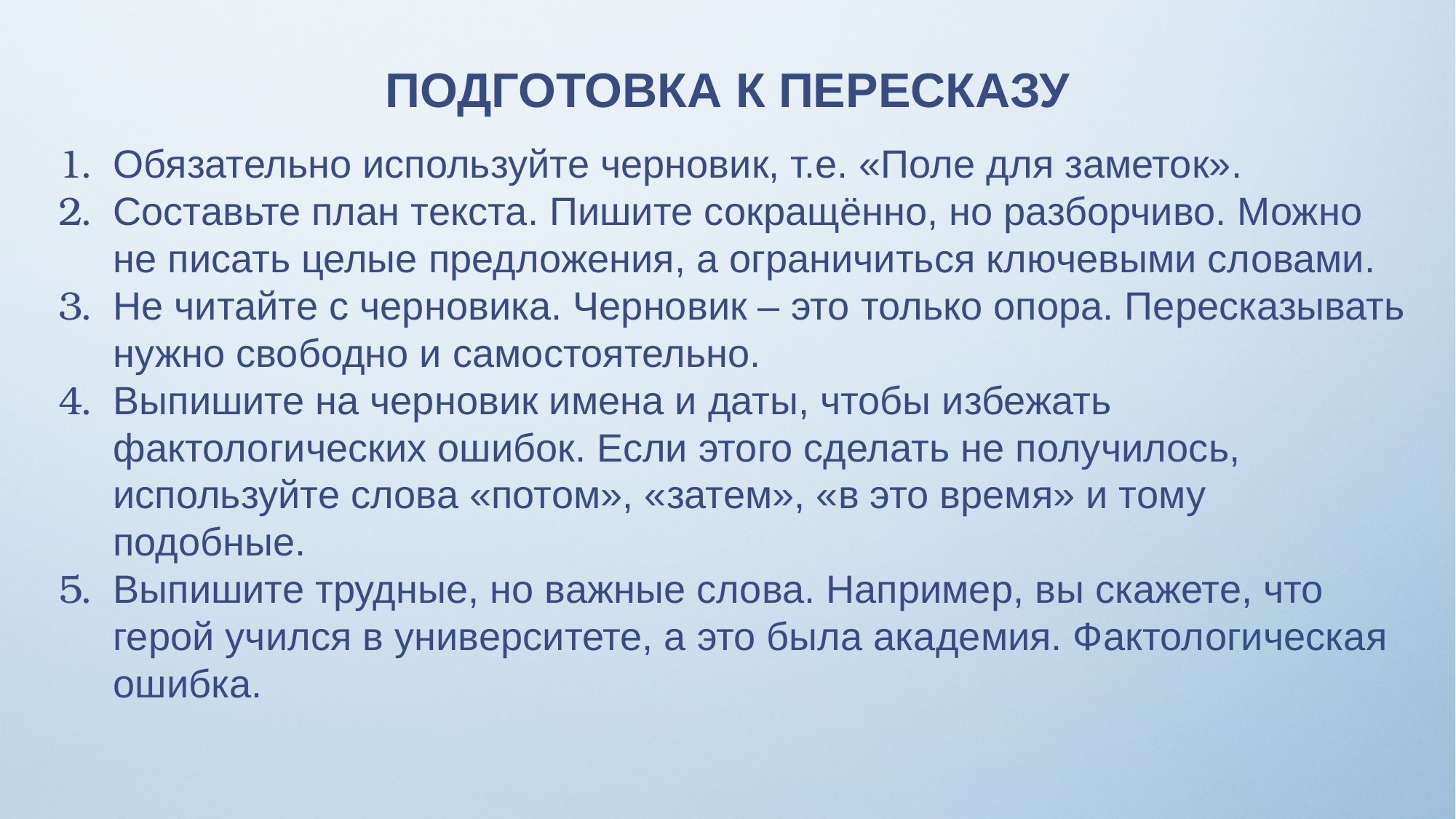

ПОДГОТОВКА К ПЕРЕСКАЗУ
Обязательно используйте черновик, т.е. «Поле для заметок».
Составьте план текста. Пишите сокращённо, но разборчиво. Можно не писать целые предложения, а ограничиться ключевыми словами.
Не читайте с черновика. Черновик – это только опора. Пересказывать нужно свободно и самостоятельно.
Выпишите на черновик имена и даты, чтобы избежать фактологических ошибок. Если этого сделать не получилось, используйте слова «потом», «затем», «в это время» и тому подобные.
Выпишите трудные, но важные слова. Например, вы скажете, что герой учился в университете, а это была академия. Фактологическая ошибка.